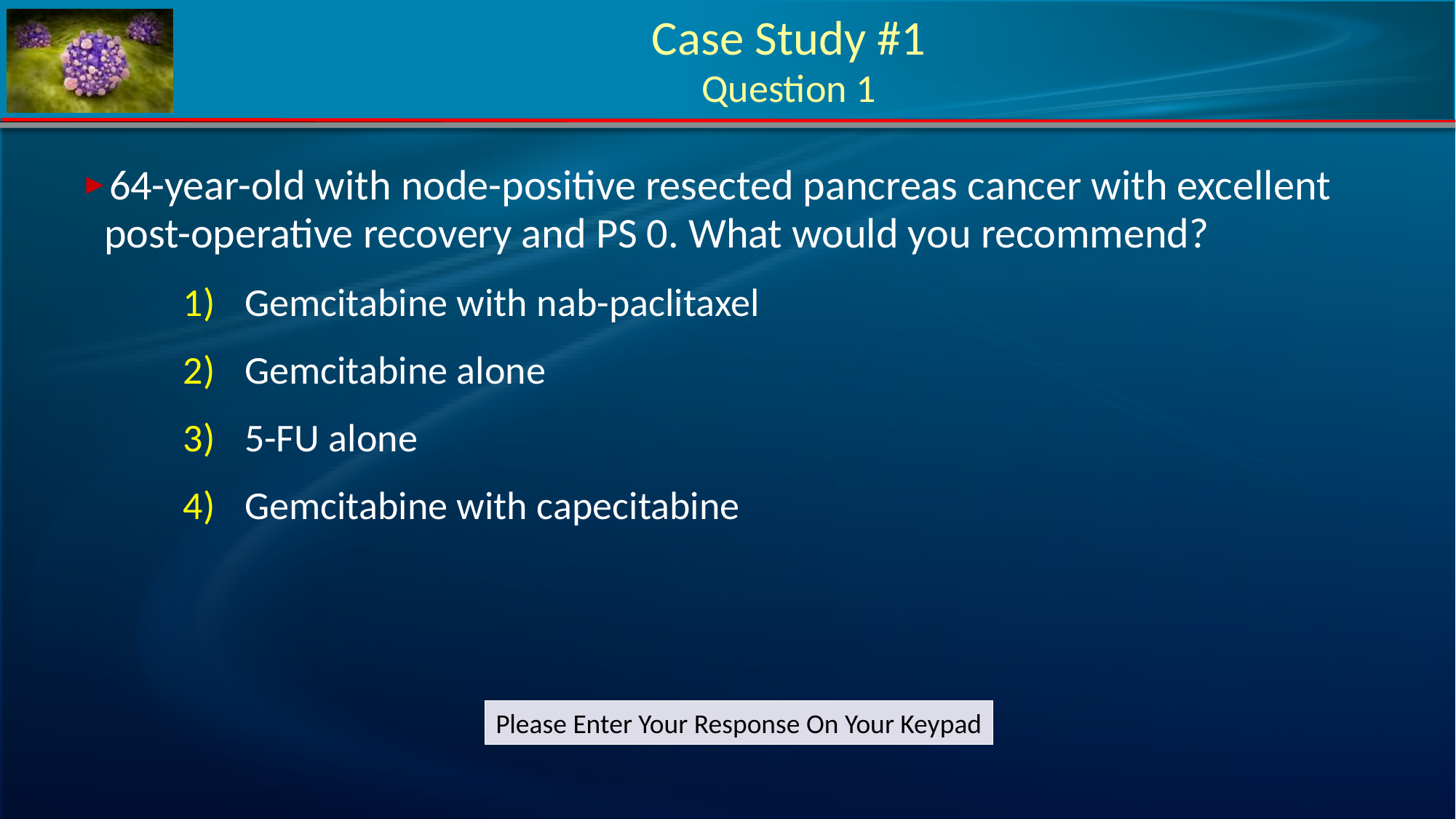

# Case Study #1 Question 1
64-year-old with node-positive resected pancreas cancer with excellent post-operative recovery and PS 0. What would you recommend?
Gemcitabine with nab-paclitaxel
Gemcitabine alone
5-FU alone
Gemcitabine with capecitabine
Please Enter Your Response On Your Keypad